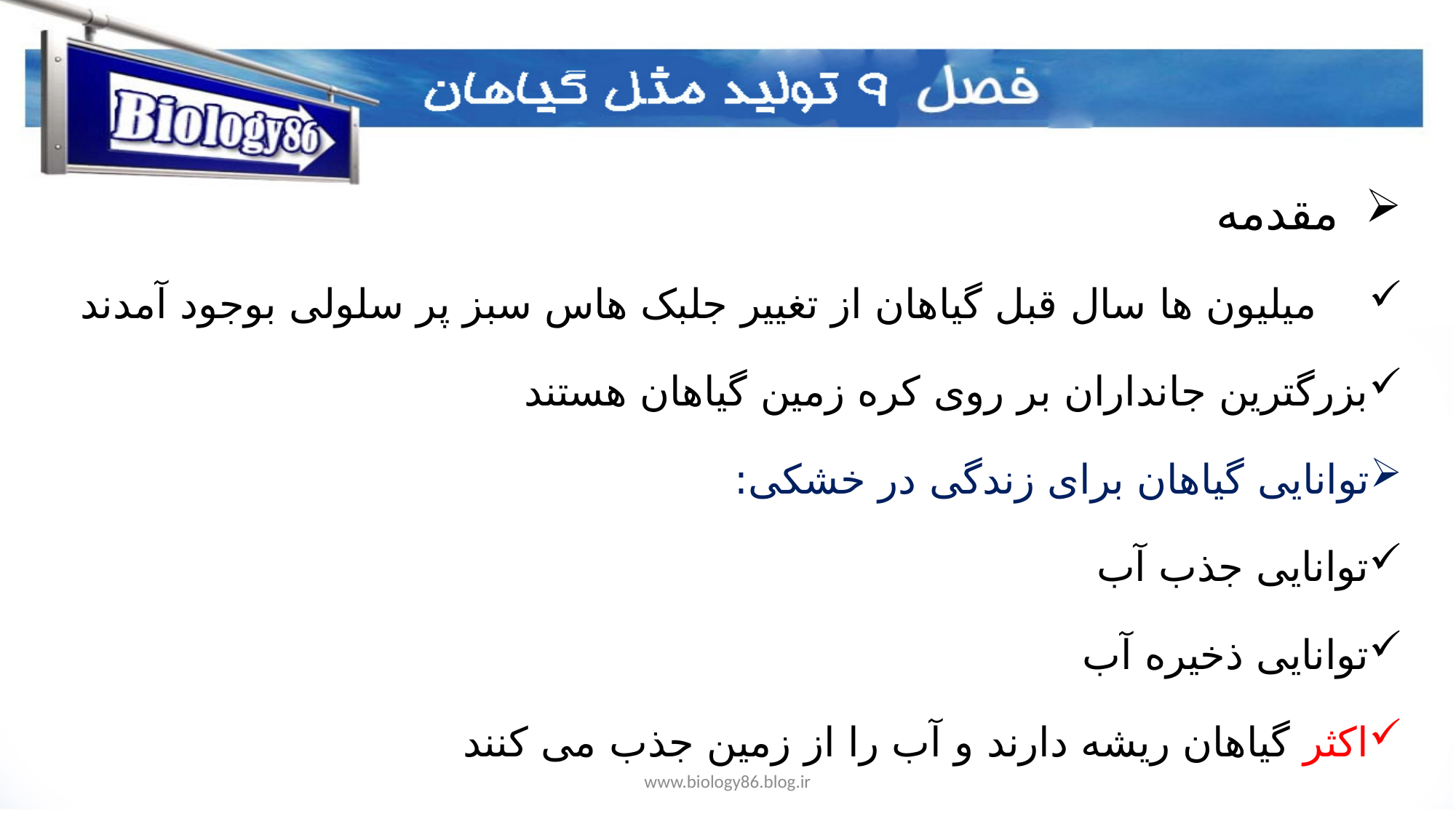

مقدمه
    میلیون ها سال قبل گیاهان از تغییر جلبک هاس سبز پر سلولی بوجود آمدند
بزرگترین جانداران بر روی کره زمین گیاهان هستند
توانایی گیاهان برای زندگی در خشکی:
توانایی جذب آب
توانایی ذخیره آب
اکثر گیاهان ریشه دارند و آب را از زمین جذب می کنند

www.biology86.blog.ir